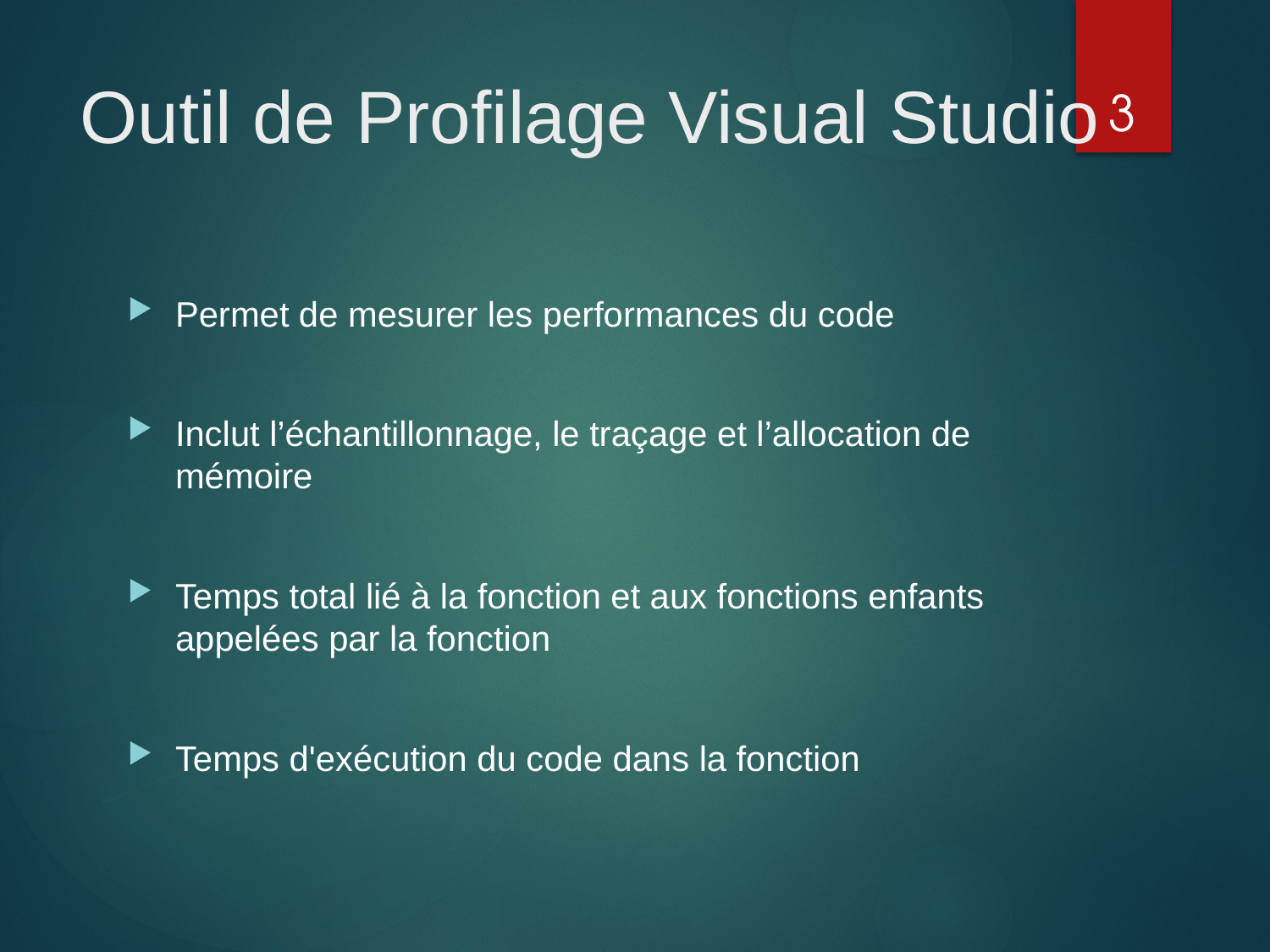

3
# Outil de Profilage Visual Studio
Permet de mesurer les performances du code

Inclut l’échantillonnage, le traçage et l’allocation de mémoire

Temps total lié à la fonction et aux fonctions enfants appelées par la fonction

Temps d'exécution du code dans la fonction